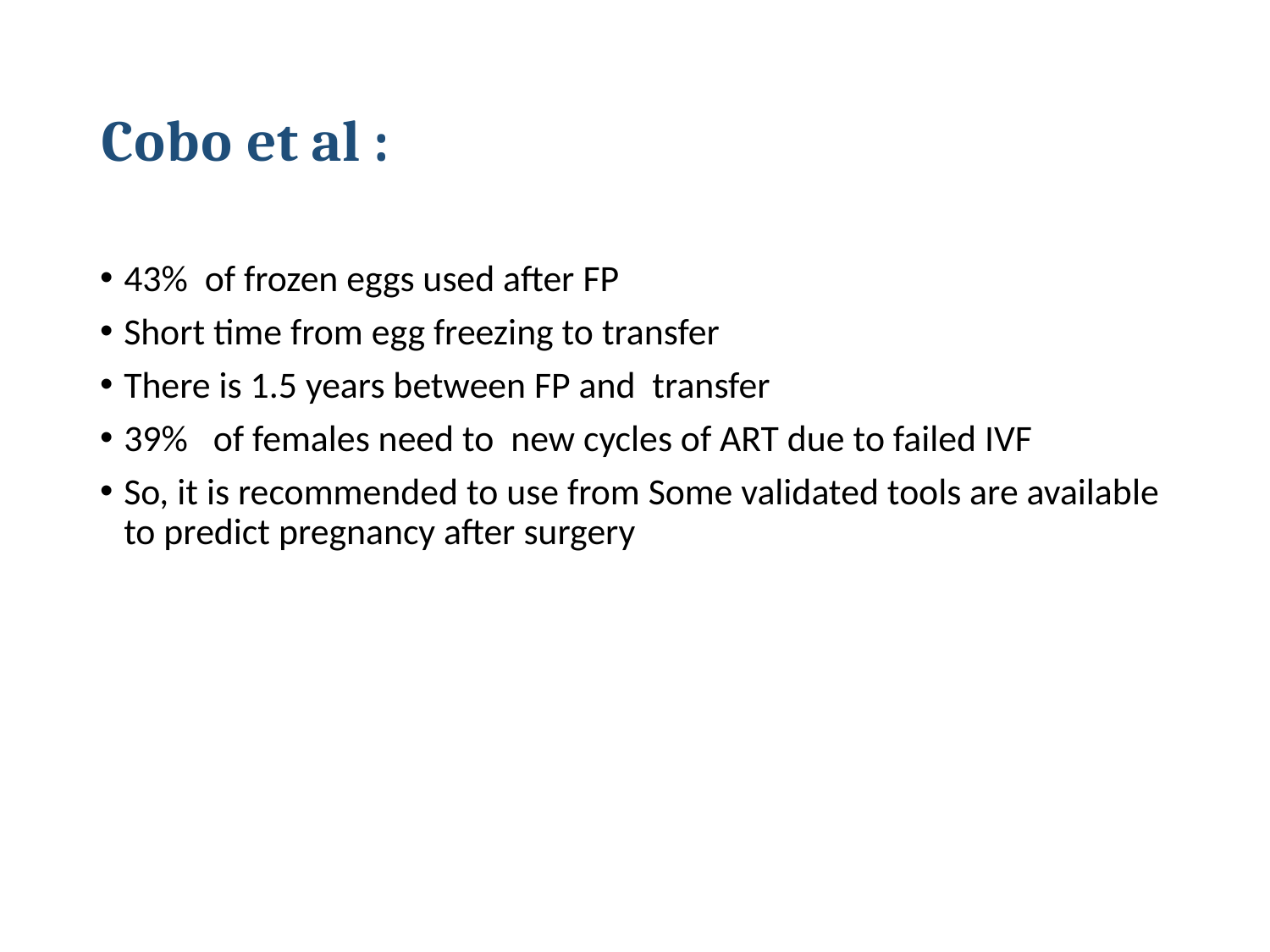

# Cobo et al : ‍
43%  of frozen eggs used after FP
Short time from egg freezing to transfer
There is 1.5 years between FP and  transfer
39%   of females need to  new cycles of ART due to failed IVF
So, it is recommended to use from Some validated tools are available to predict pregnancy after surgery